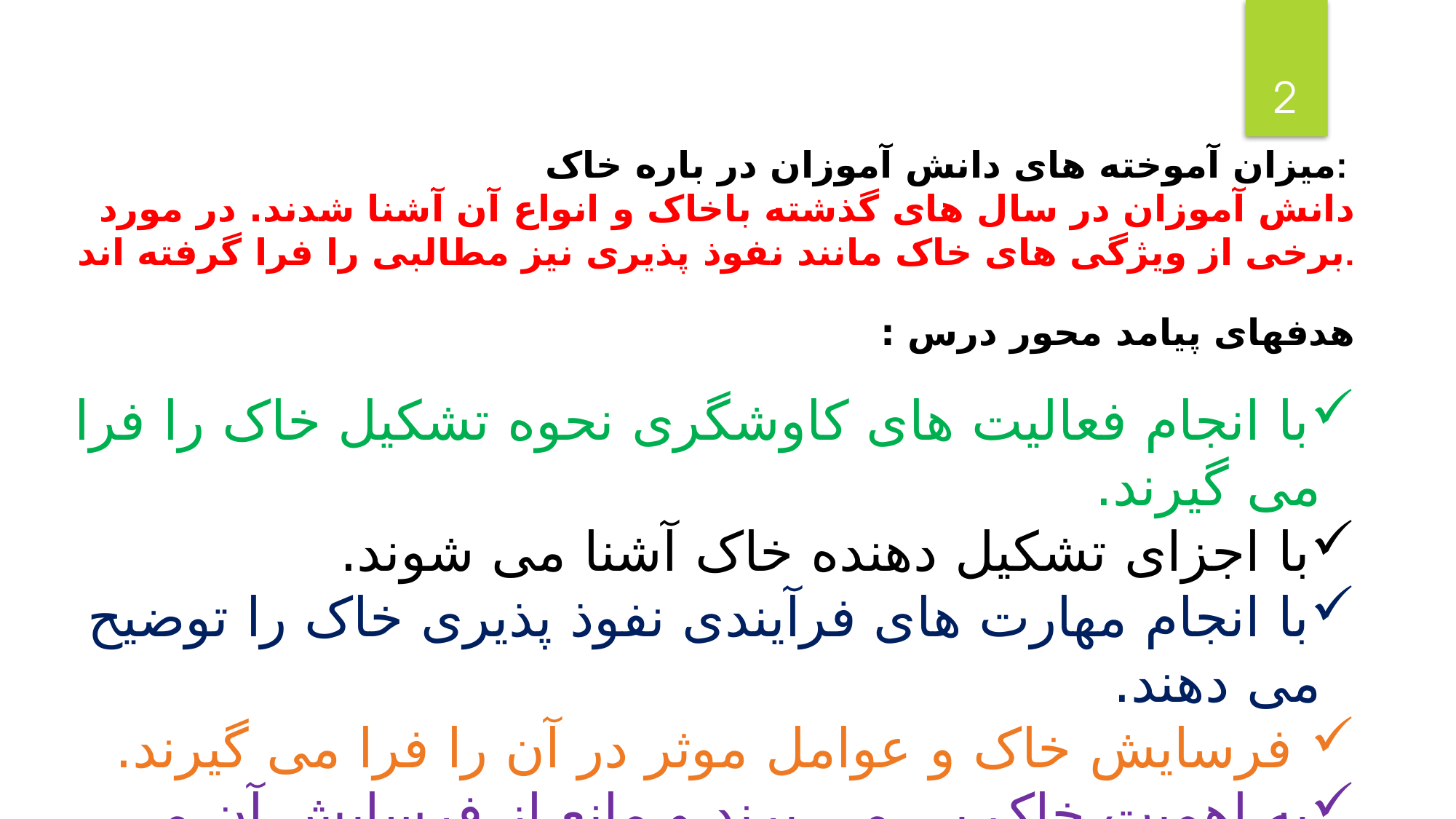

2
میزان آموخته های دانش آموزان در باره خاک:
 دانش آموزان در سال های گذشته باخاک و انواع آن آشنا شدند. در مورد برخی از ویژگی های خاک مانند نفوذ پذیری نیز مطالبی را فرا گرفته اند.
هدفهای پیامد محور درس :

با انجام فعالیت های کاوشگری نحوه تشکیل خاک را فرا می گیرند.
با اجزای تشکیل دهنده خاک آشنا می شوند.
با انجام مهارت های فرآیندی نفوذ پذیری خاک را توضیح می دهند.
 فرسایش خاک و عوامل موثر در آن را فرا می گیرند.
به اهمیت خاک پی می برند و مانع از فرسایش آن می شوند.